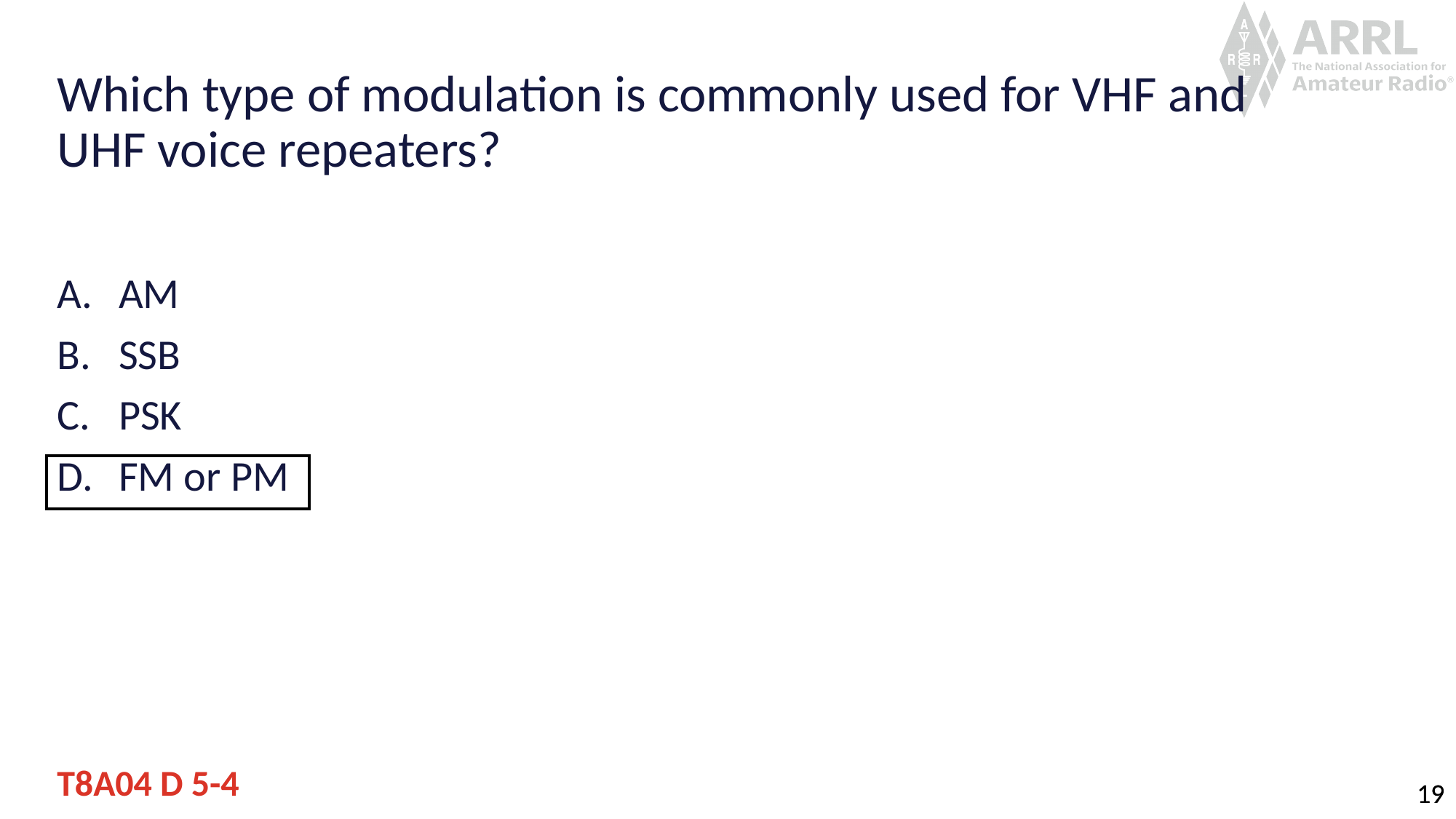

# Which type of modulation is commonly used for VHF and UHF voice repeaters?
AM
SSB
PSK
FM or PM

T8A04 D 5-4